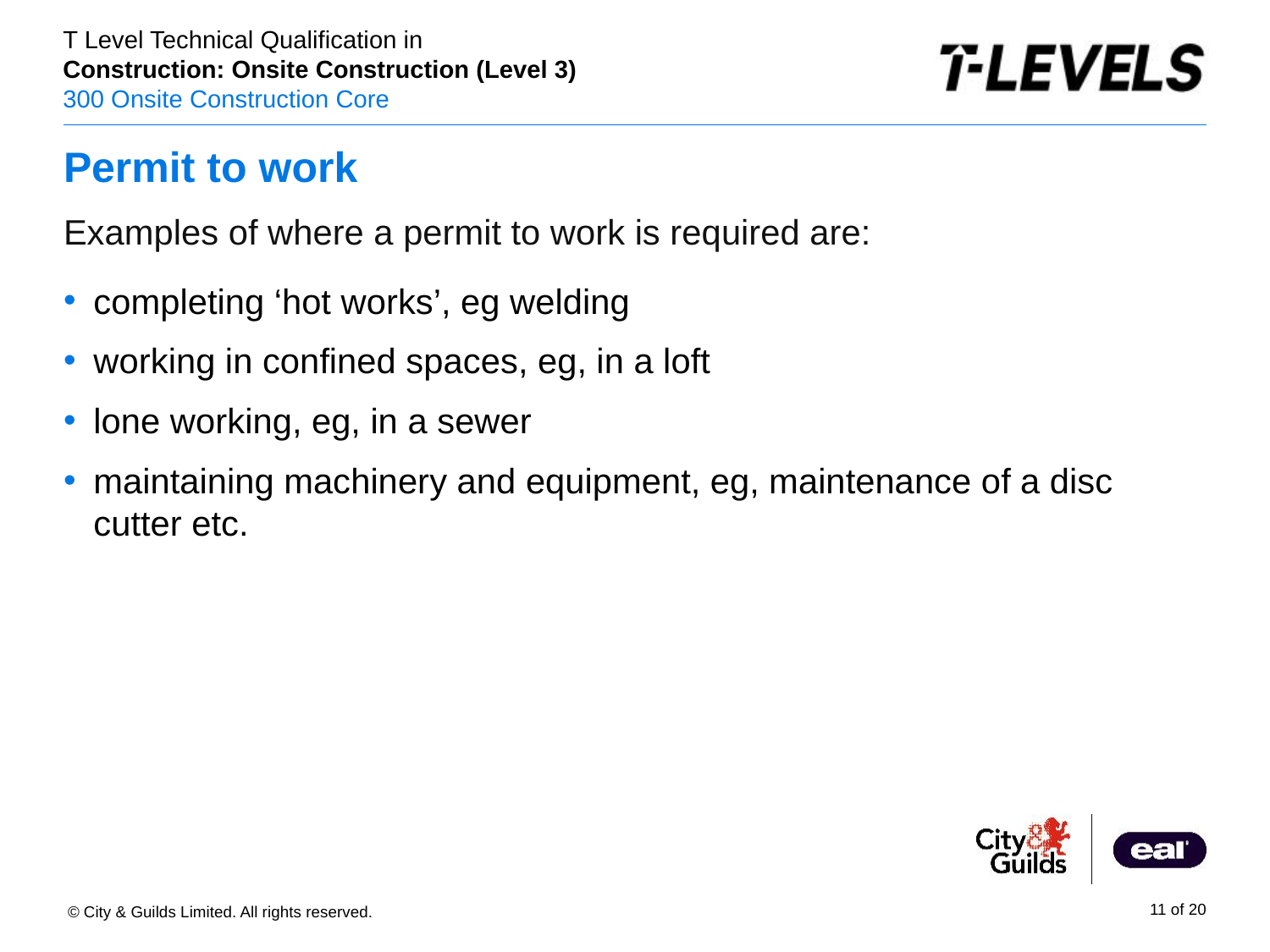

# Permit to work
Examples of where a permit to work is required are:
completing ‘hot works’, eg welding
working in confined spaces, eg, in a loft
lone working, eg, in a sewer
maintaining machinery and equipment, eg, maintenance of a disc cutter etc.